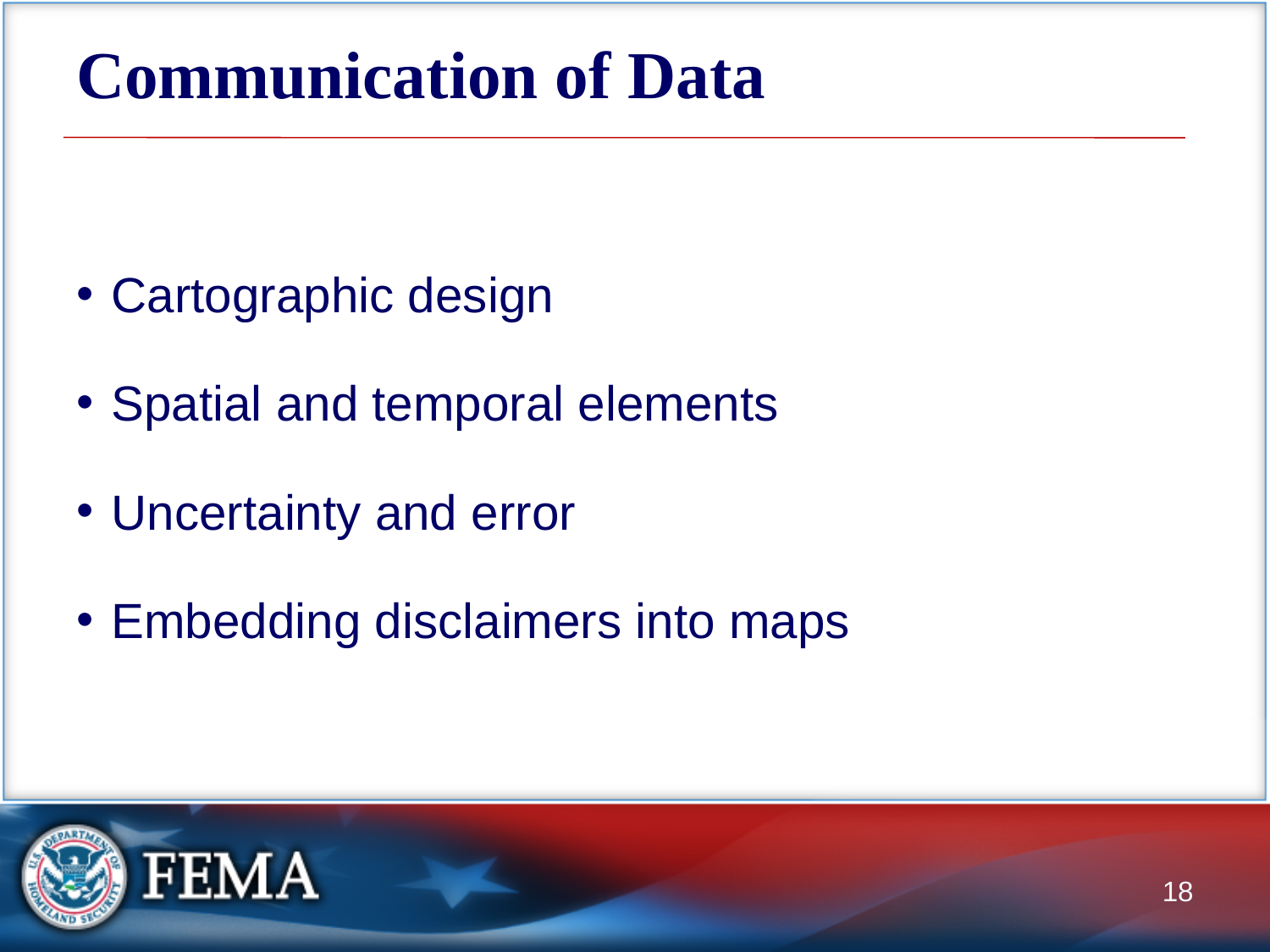

# Communication of Data

Cartographic design
Spatial and temporal elements
Uncertainty and error
Embedding disclaimers into maps
18